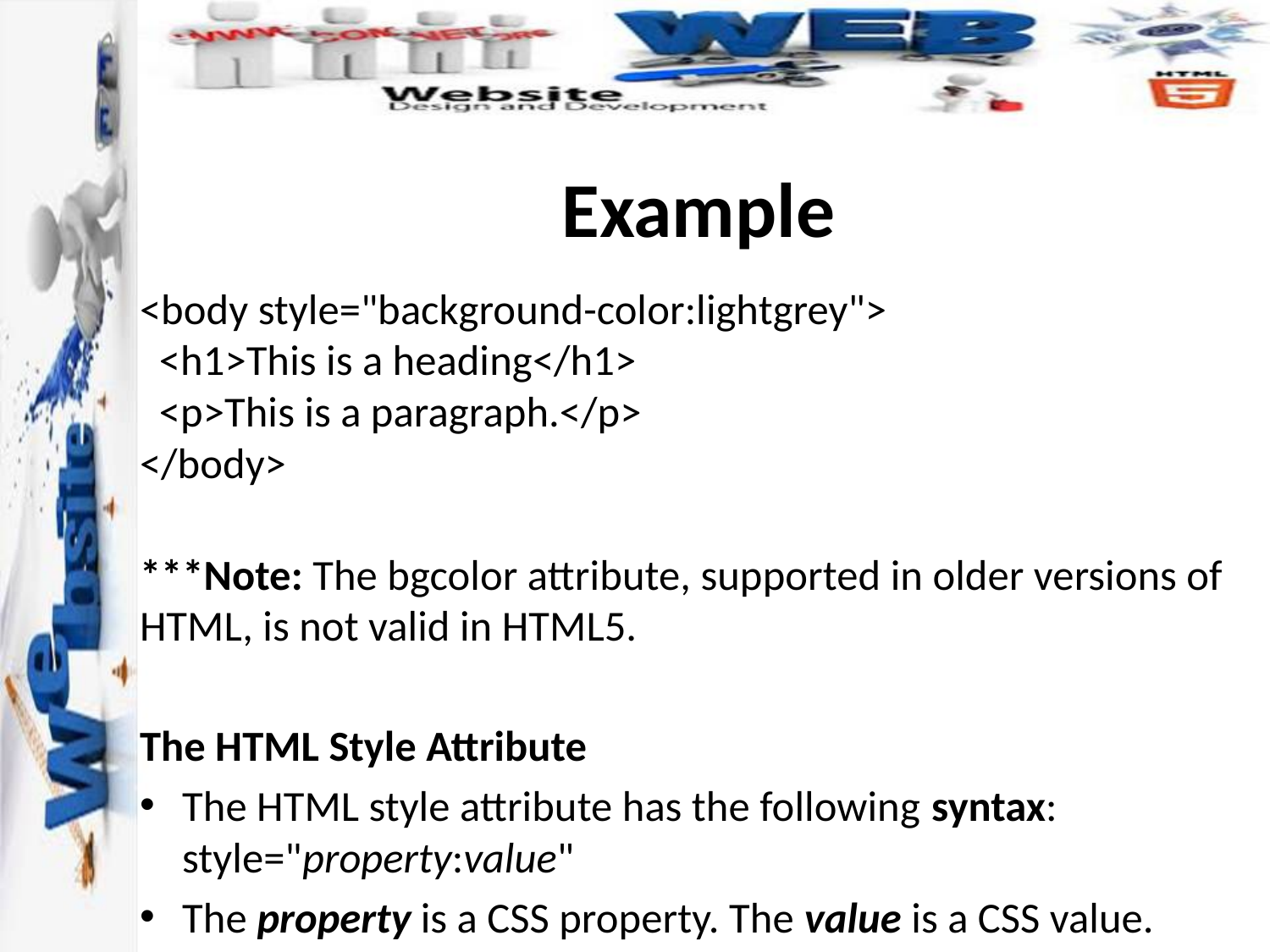

# Example
<body style="background-color:lightgrey">
  <h1>This is a heading</h1>
  <p>This is a paragraph.</p>
</body>
***Note: The bgcolor attribute, supported in older versions of HTML, is not valid in HTML5.

The HTML Style Attribute
The HTML style attribute has the following syntax: style="property:value"
The property is a CSS property. The value is a CSS value.